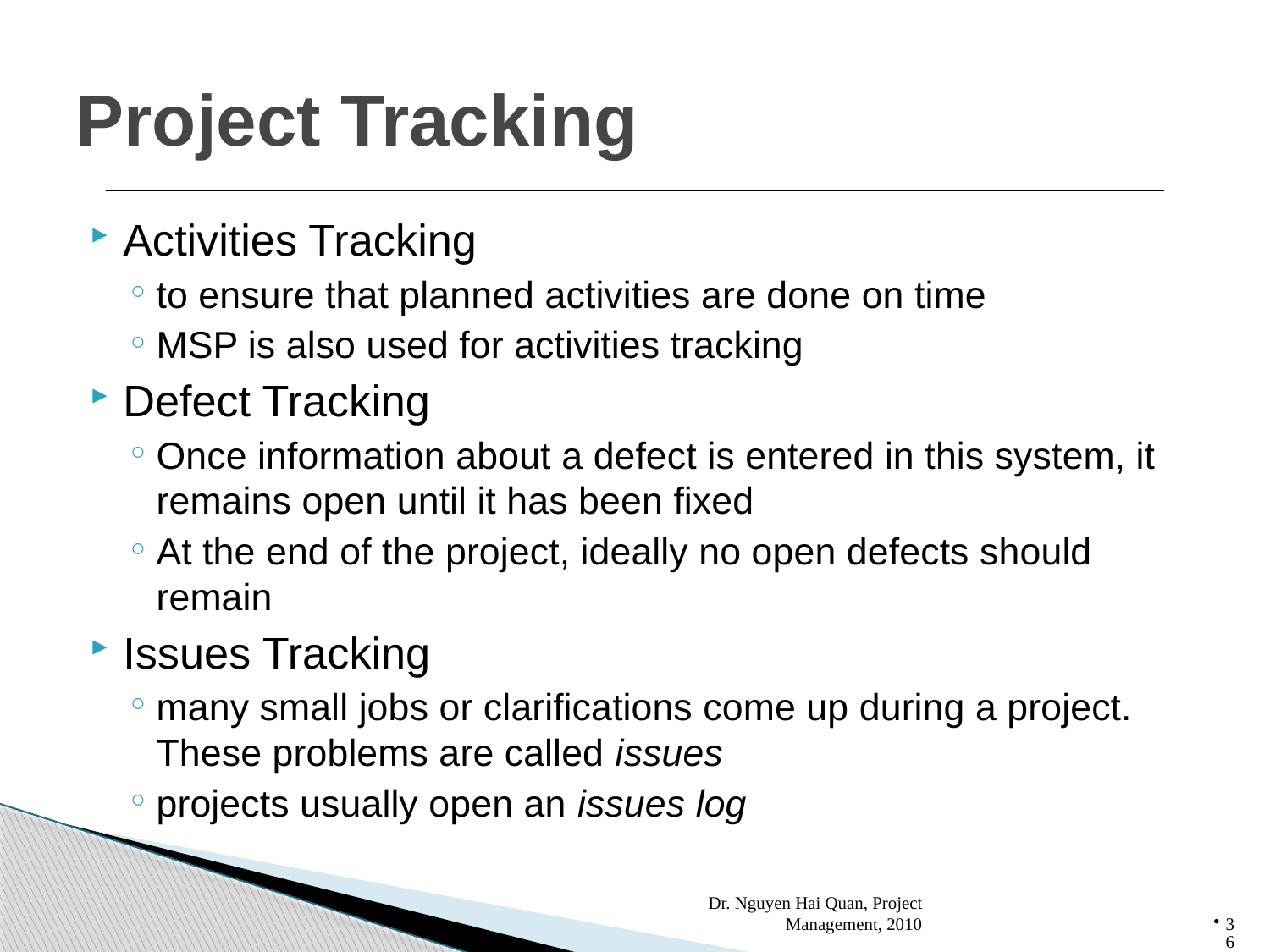

# Project Tracking
Activities Tracking
to ensure that planned activities are done on time
MSP is also used for activities tracking
Defect Tracking
Once information about a defect is entered in this system, it remains open until it has been fixed
At the end of the project, ideally no open defects should remain
Issues Tracking
many small jobs or clarifications come up during a project. These problems are called issues
projects usually open an issues log
Dr. Nguyen Hai Quan, Project Management, 2010
36